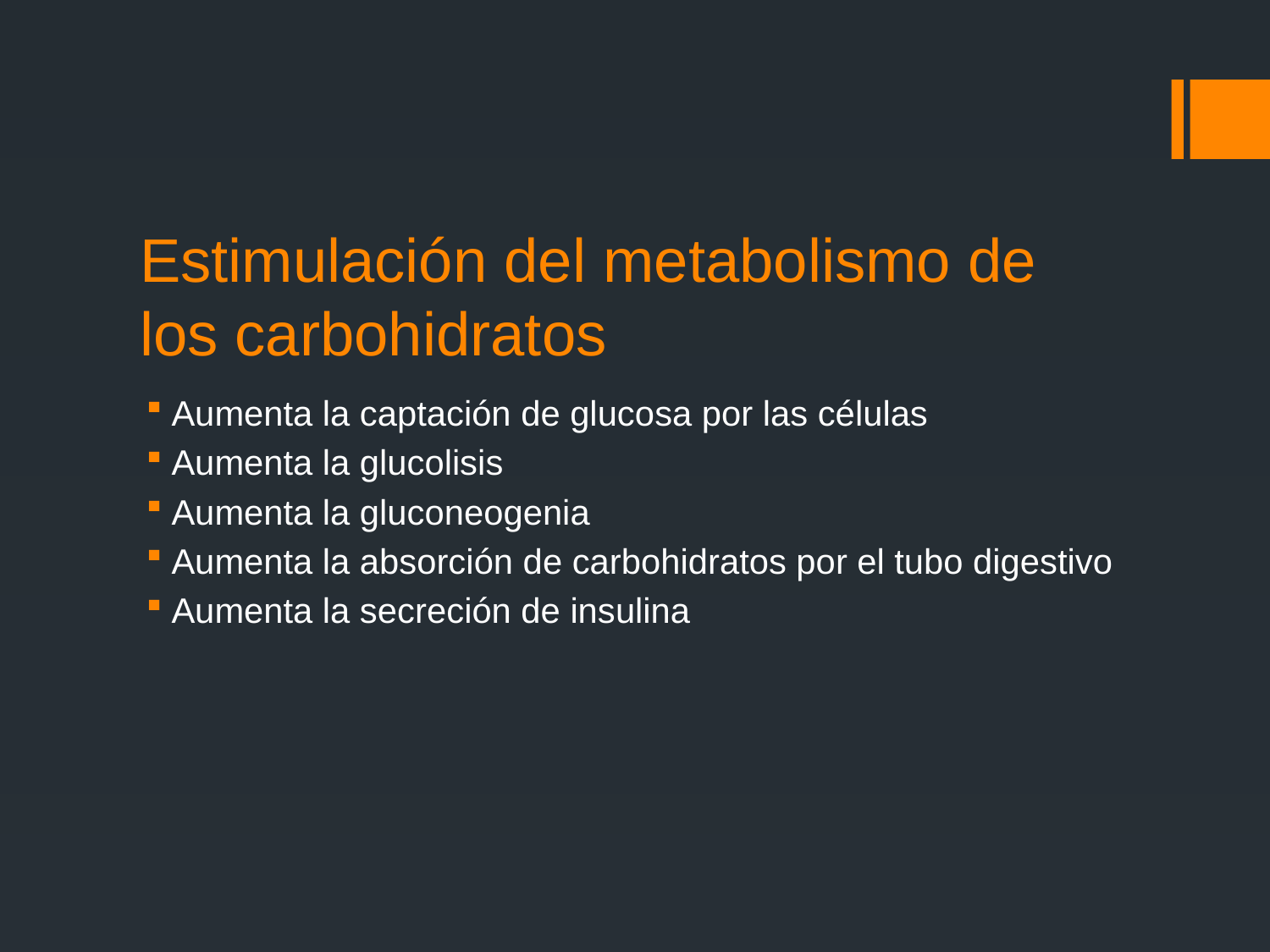

# Estimulación del metabolismo de los carbohidratos
Aumenta la captación de glucosa por las células
Aumenta la glucolisis
Aumenta la gluconeogenia
Aumenta la absorción de carbohidratos por el tubo digestivo
Aumenta la secreción de insulina